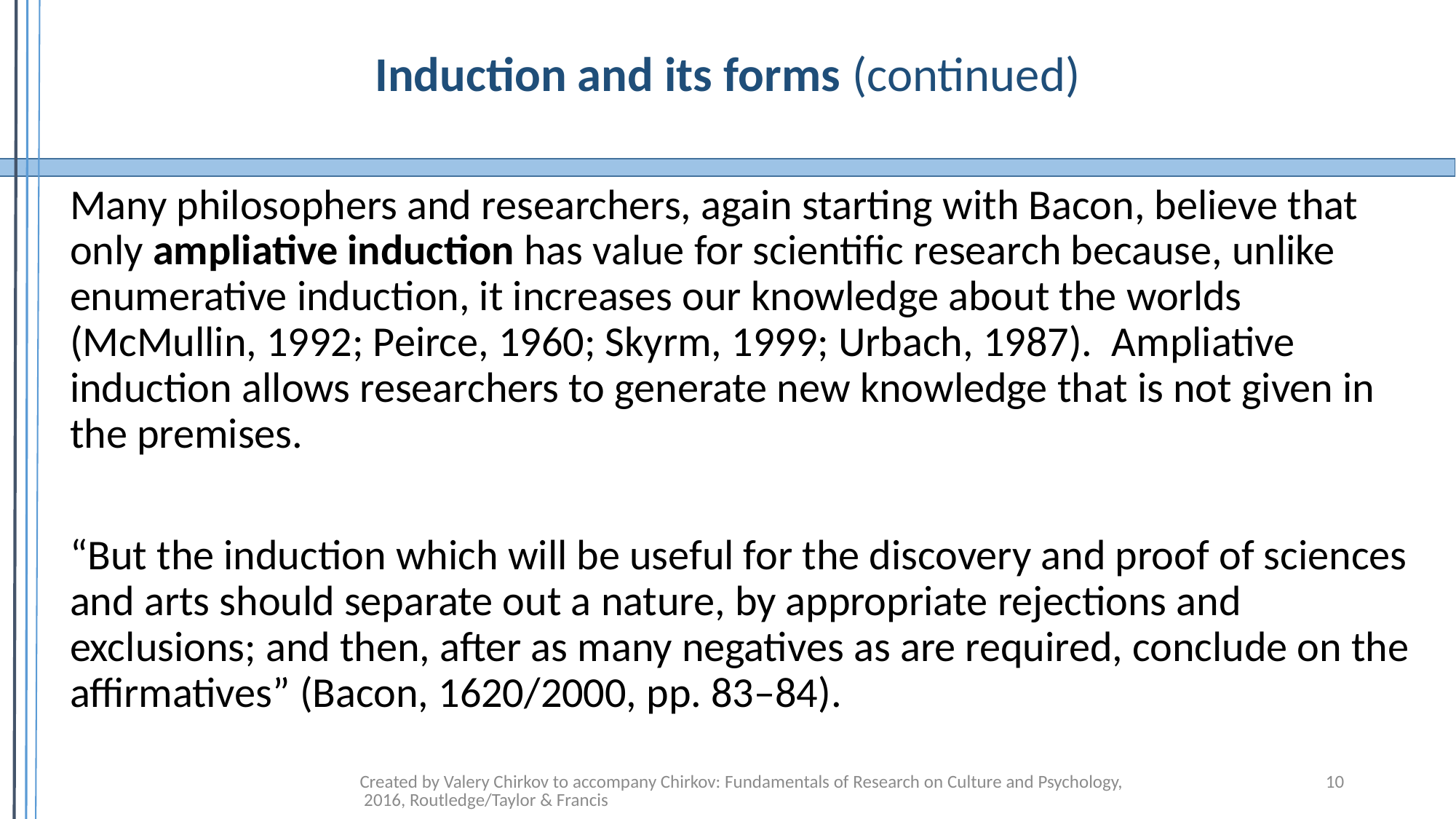

# Induction and its forms (continued)
Many philosophers and researchers, again starting with Bacon, believe that only ampliative induction has value for scientific research because, unlike enumerative induction, it increases our knowledge about the worlds (McMullin, 1992; Peirce, 1960; Skyrm, 1999; Urbach, 1987).  Ampliative induction allows researchers to generate new knowledge that is not given in the premises.

“But the induction which will be useful for the discovery and proof of sciences and arts should separate out a nature, by appropriate rejections and exclusions; and then, after as many negatives as are required, conclude on the affirmatives” (Bacon, 1620/2000, pp. 83–84).
Created by Valery Chirkov to accompany Chirkov: Fundamentals of Research on Culture and Psychology, 2016, Routledge/Taylor & Francis
10